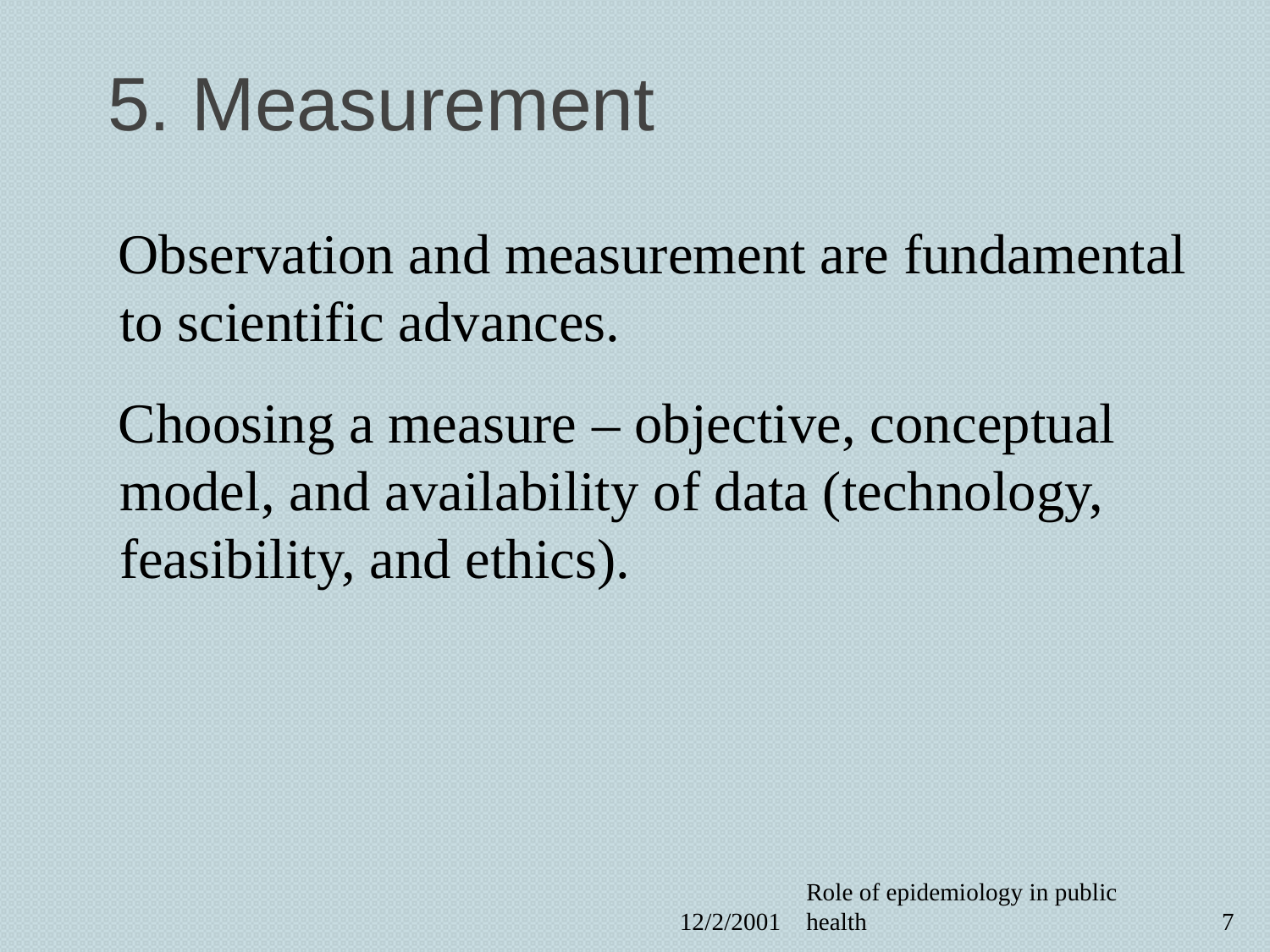

# 5. Measurement
Observation and measurement are fundamental to scientific advances.
Choosing a measure – objective, conceptual model, and availability of data (technology, feasibility, and ethics).
12/2/2001
Role of epidemiology in public health
7